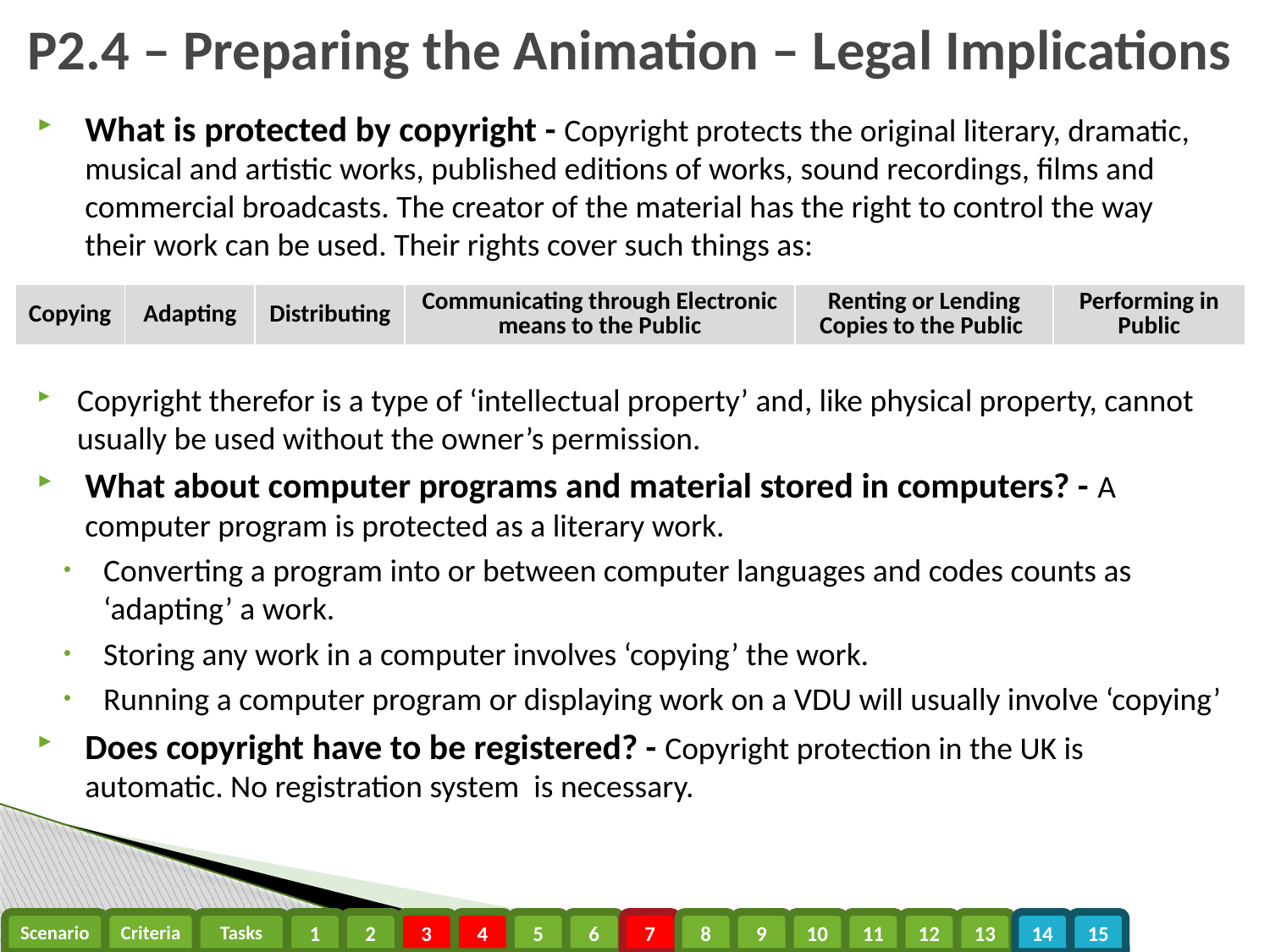

P2.4 – Preparing the Animation – Legal Implications
What is protected by copyright - Copyright protects the original literary, dramatic, musical and artistic works, published editions of works, sound recordings, films and commercial broadcasts. The creator of the material has the right to control the way their work can be used. Their rights cover such things as:

Copyright therefor is a type of ‘intellectual property’ and, like physical property, cannot usually be used without the owner’s permission.
What about computer programs and material stored in computers? - A computer program is protected as a literary work.
Converting a program into or between computer languages and codes counts as ‘adapting’ a work.
Storing any work in a computer involves ‘copying’ the work.
Running a computer program or displaying work on a VDU will usually involve ‘copying’
Does copyright have to be registered? - Copyright protection in the UK is automatic. No registration system  is necessary.
| Copying | Adapting | Distributing | Communicating through Electronic means to the Public | Renting or Lending Copies to the Public | Performing in Public |
| --- | --- | --- | --- | --- | --- |